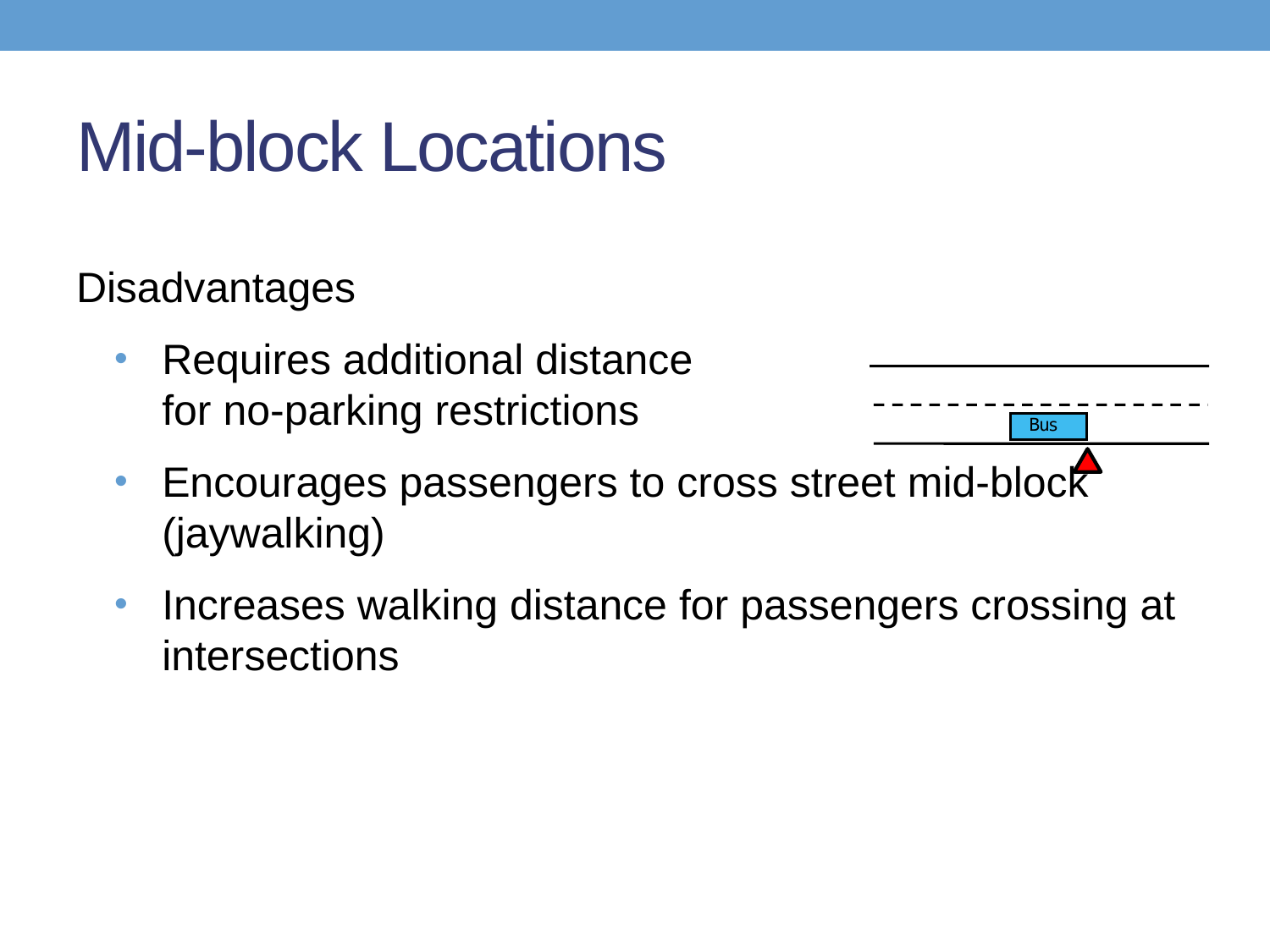

# Mid-block Locations
Disadvantages
Requires additional distance
for no-parking restrictions
Encourages passengers to cross street mid-block (jaywalking)
Increases walking distance for passengers crossing at intersections

Bus